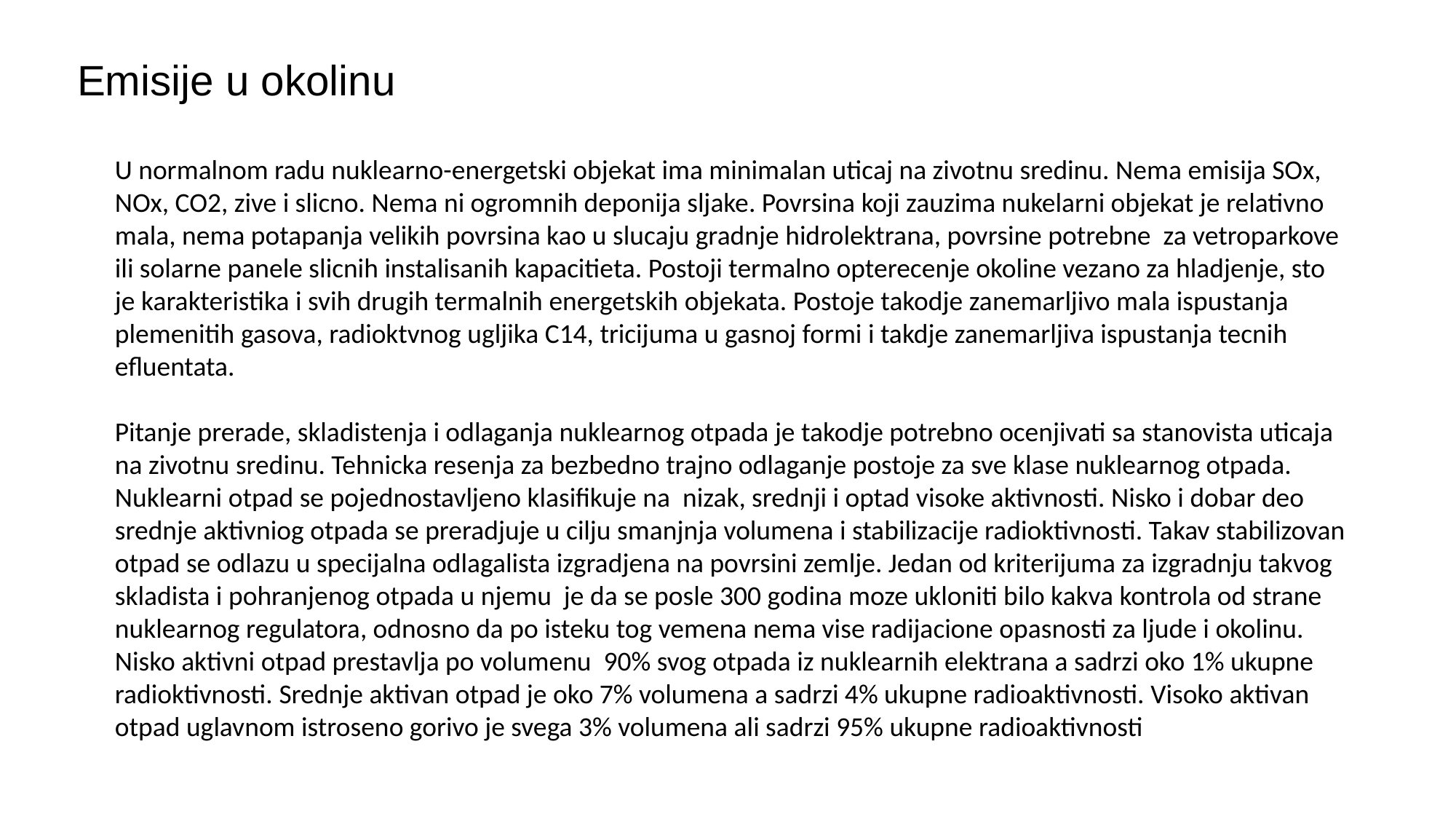

Emisije u okolinu

U normalnom radu nuklearno-energetski objekat ima minimalan uticaj na zivotnu sredinu. Nema emisija SOx, NOx, CO2, zive i slicno. Nema ni ogromnih deponija sljake. Povrsina koji zauzima nukelarni objekat je relativno mala, nema potapanja velikih povrsina kao u slucaju gradnje hidrolektrana, povrsine potrebne  za vetroparkove ili solarne panele slicnih instalisanih kapacitieta. Postoji termalno opterecenje okoline vezano za hladjenje, sto je karakteristika i svih drugih termalnih energetskih objekata. Postoje takodje zanemarljivo mala ispustanja plemenitih gasova, radioktvnog ugljika C14, tricijuma u gasnoj formi i takdje zanemarljiva ispustanja tecnih efluentata.

Pitanje prerade, skladistenja i odlaganja nuklearnog otpada je takodje potrebno ocenjivati sa stanovista uticaja na zivotnu sredinu. Tehnicka resenja za bezbedno trajno odlaganje postoje za sve klase nuklearnog otpada.  Nuklearni otpad se pojednostavljeno klasifikuje na  nizak, srednji i optad visoke aktivnosti. Nisko i dobar deo srednje aktivniog otpada se preradjuje u cilju smanjnja volumena i stabilizacije radioktivnosti. Takav stabilizovan otpad se odlazu u specijalna odlagalista izgradjena na povrsini zemlje. Jedan od kriterijuma za izgradnju takvog skladista i pohranjenog otpada u njemu  je da se posle 300 godina moze ukloniti bilo kakva kontrola od strane nuklearnog regulatora, odnosno da po isteku tog vemena nema vise radijacione opasnosti za ljude i okolinu. Nisko aktivni otpad prestavlja po volumenu  90% svog otpada iz nuklearnih elektrana a sadrzi oko 1% ukupne radioktivnosti. Srednje aktivan otpad je oko 7% volumena a sadrzi 4% ukupne radioaktivnosti. Visoko aktivan otpad uglavnom istroseno gorivo je svega 3% volumena ali sadrzi 95% ukupne radioaktivnosti